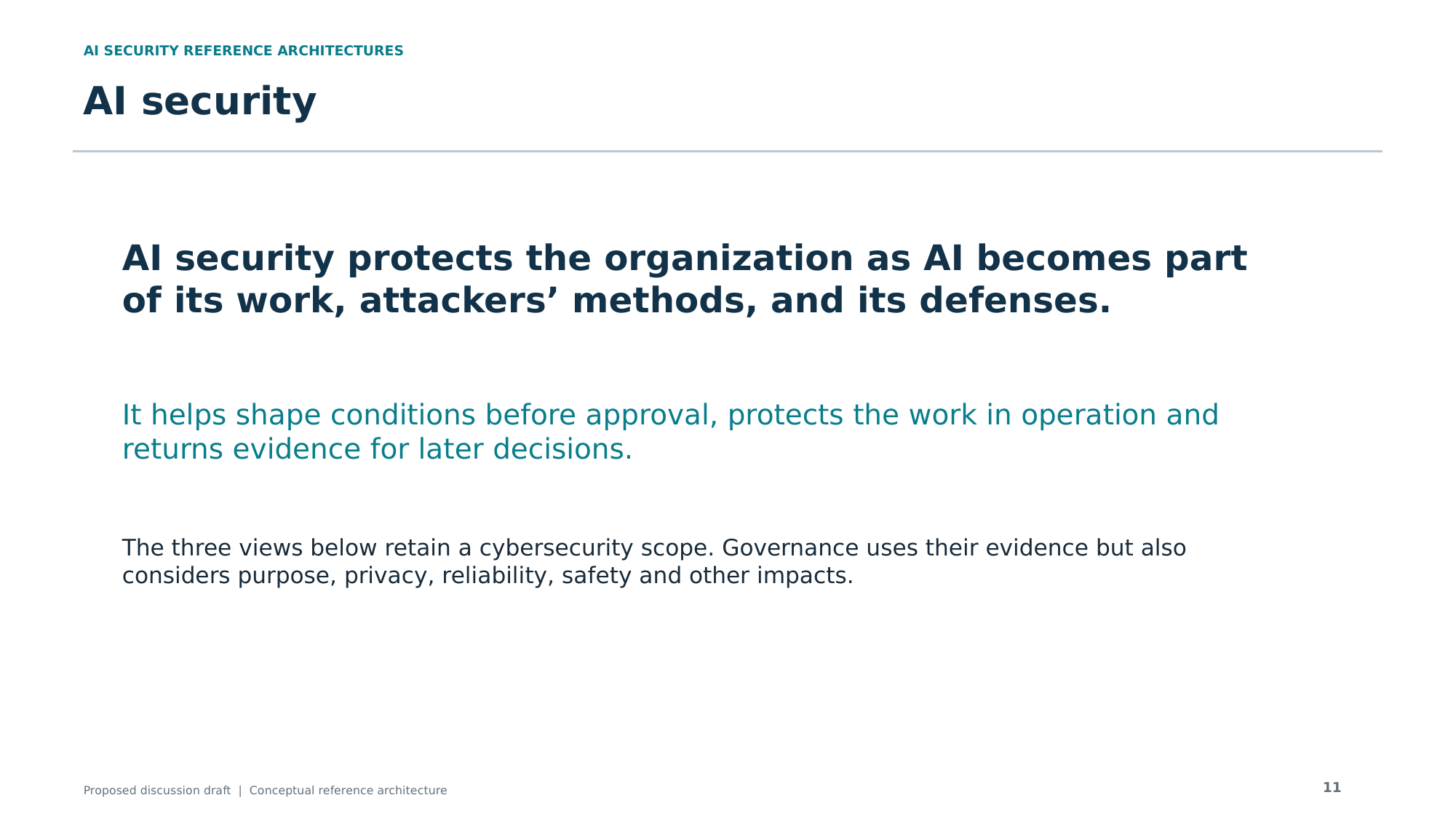

AI SECURITY REFERENCE ARCHITECTURES
AI security

AI security protects the organization as AI becomes part of its work, attackers’ methods, and its defenses.
It helps shape conditions before approval, protects the work in operation and returns evidence for later decisions.
The three views below retain a cybersecurity scope. Governance uses their evidence but also considers purpose, privacy, reliability, safety and other impacts.
11
Proposed discussion draft  |  Conceptual reference architecture